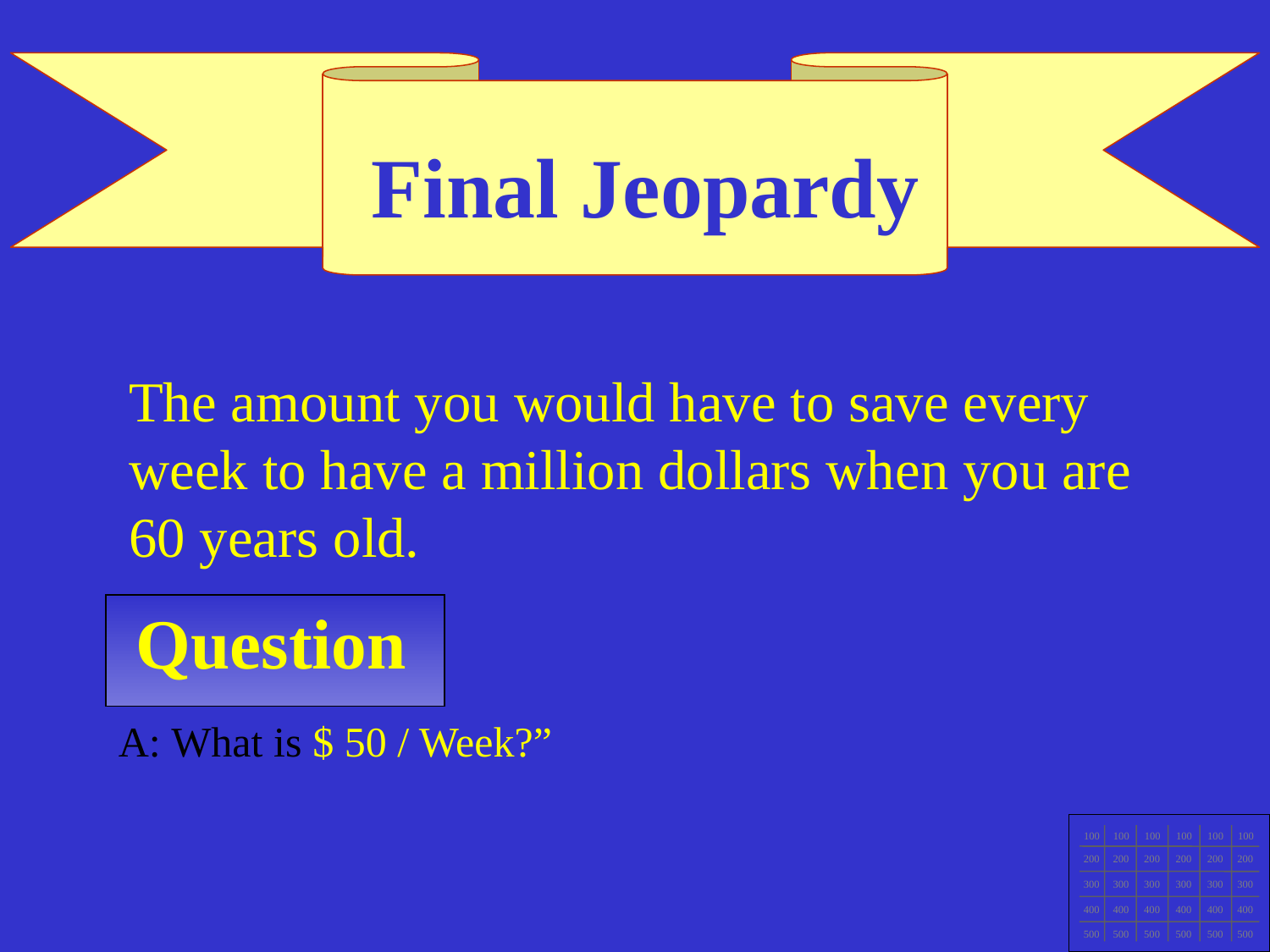

Final Jeopardy
The amount you would have to save every week to have a million dollars when you are 60 years old.
Question

A: What is $ 50 / Week?”

100
100
100
100
100
100

200
200
200
200
200
200

300
300
300
300
300
300

400
400
400
400
400
400

500
500
500
500
500
500